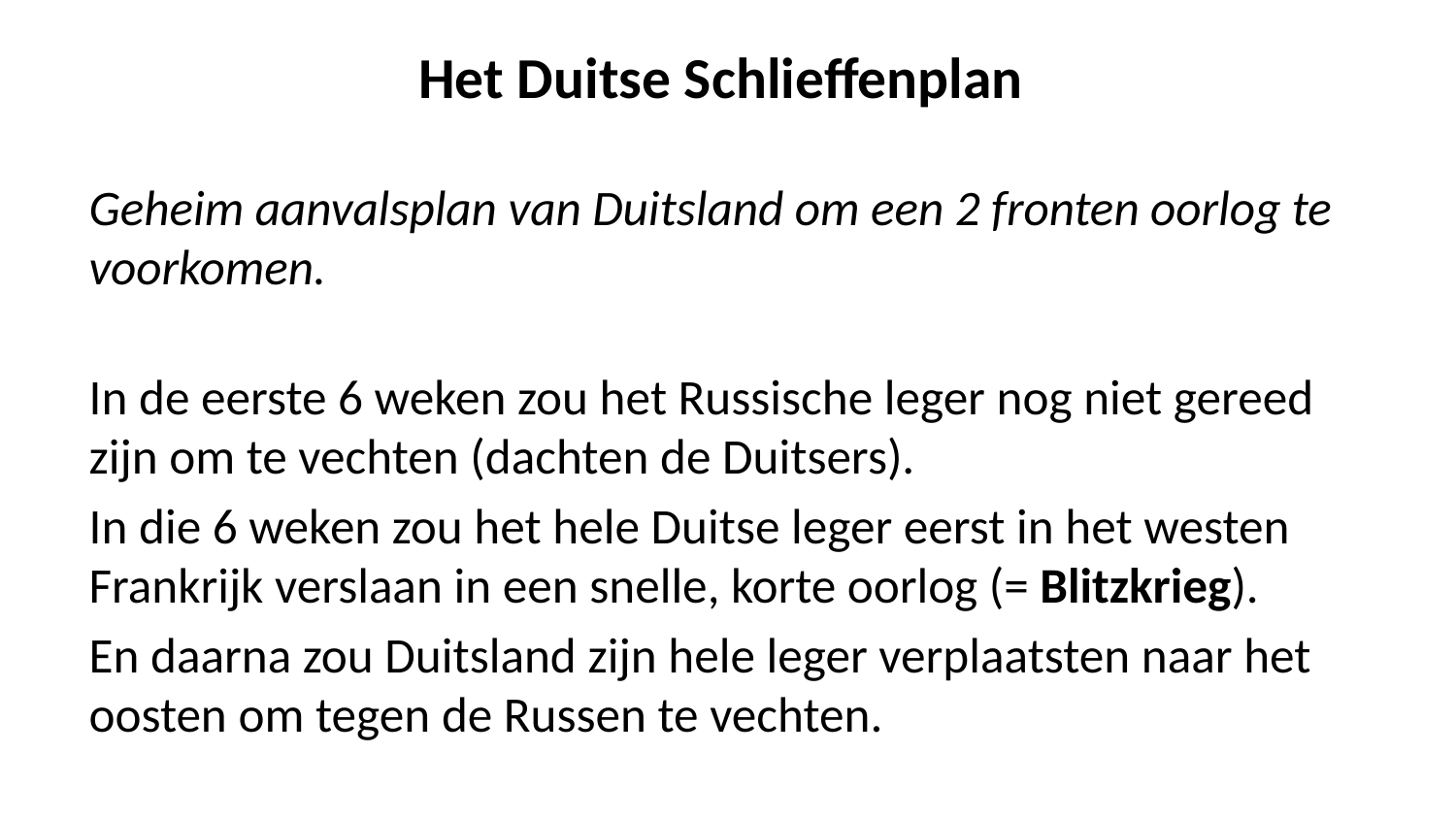

# Het Duitse Schlieffenplan
Geheim aanvalsplan van Duitsland om een 2 fronten oorlog te voorkomen.
In de eerste 6 weken zou het Russische leger nog niet gereed zijn om te vechten (dachten de Duitsers).
In die 6 weken zou het hele Duitse leger eerst in het westen Frankrijk verslaan in een snelle, korte oorlog (= Blitzkrieg).
En daarna zou Duitsland zijn hele leger verplaatsten naar het  oosten om tegen de Russen te vechten.